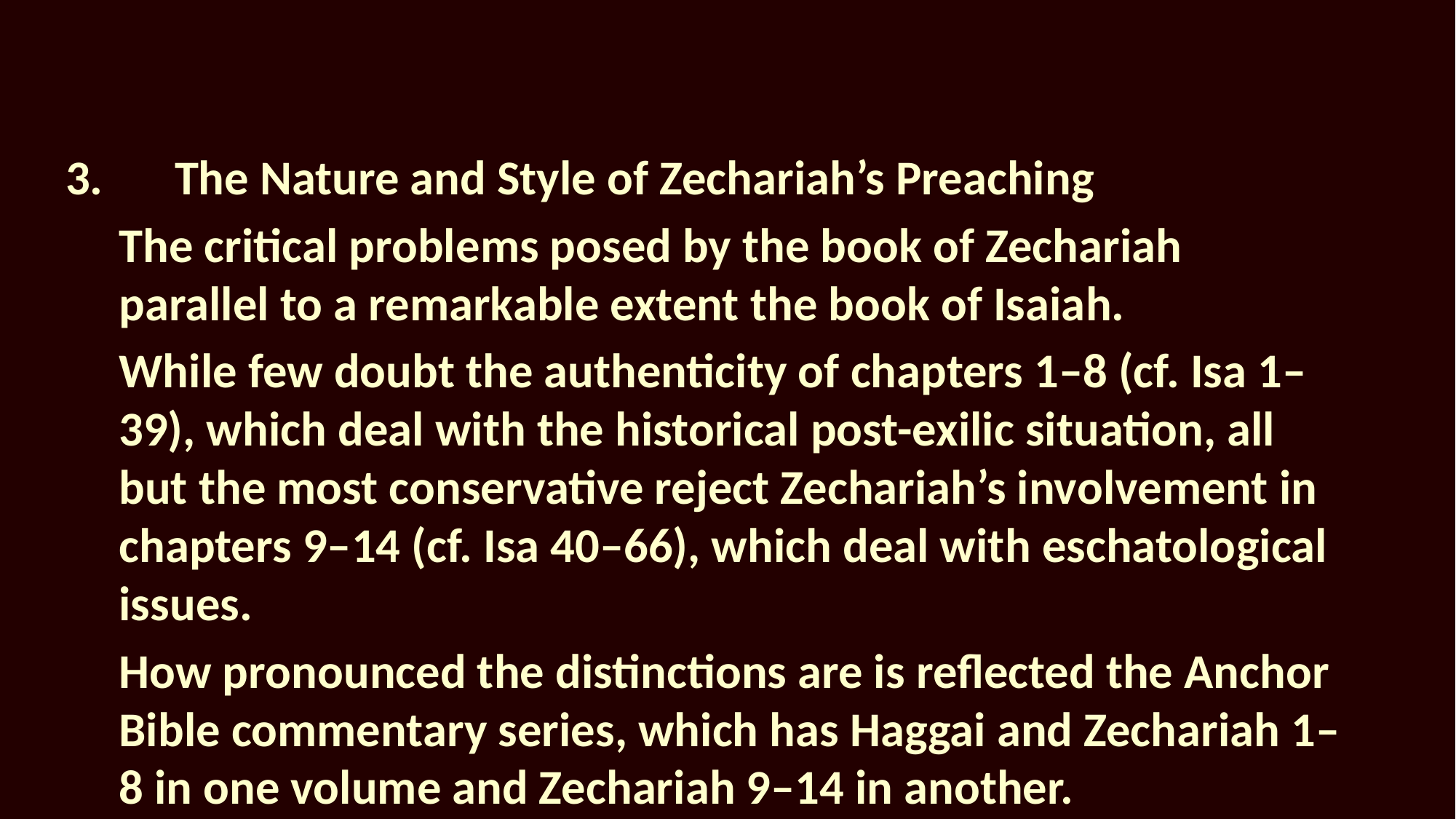

3.	The Nature and Style of Zechariah’s Preaching
The critical problems posed by the book of Zechariah parallel to a remarkable extent the book of Isaiah.
While few doubt the authenticity of chapters 1–8 (cf. Isa 1–39), which deal with the historical post-exilic situation, all but the most conservative reject Zechariah’s involvement in chapters 9–14 (cf. Isa 40–66), which deal with eschatological issues.
How pronounced the distinctions are is reflected the Anchor Bible commentary series, which has Haggai and Zechariah 1–8 in one volume and Zechariah 9–14 in another.